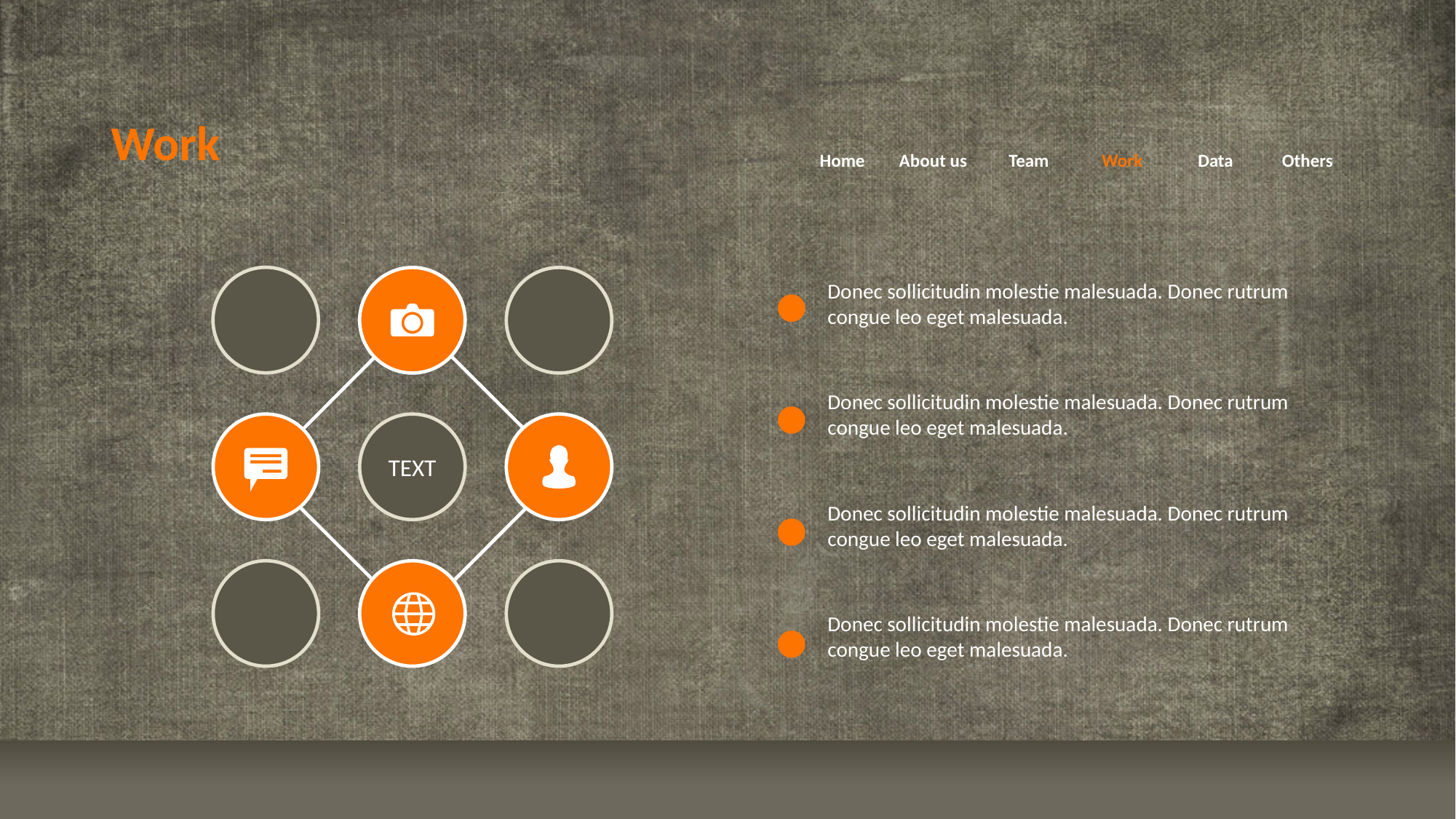

# Work
Others
Home
About us
Team
Work
Data

Donec sollicitudin molestie malesuada. Donec rutrum congue leo eget malesuada.

Donec sollicitudin molestie malesuada. Donec rutrum congue leo eget malesuada.

TEXT

Donec sollicitudin molestie malesuada. Donec rutrum congue leo eget malesuada.

Donec sollicitudin molestie malesuada. Donec rutrum congue leo eget malesuada.